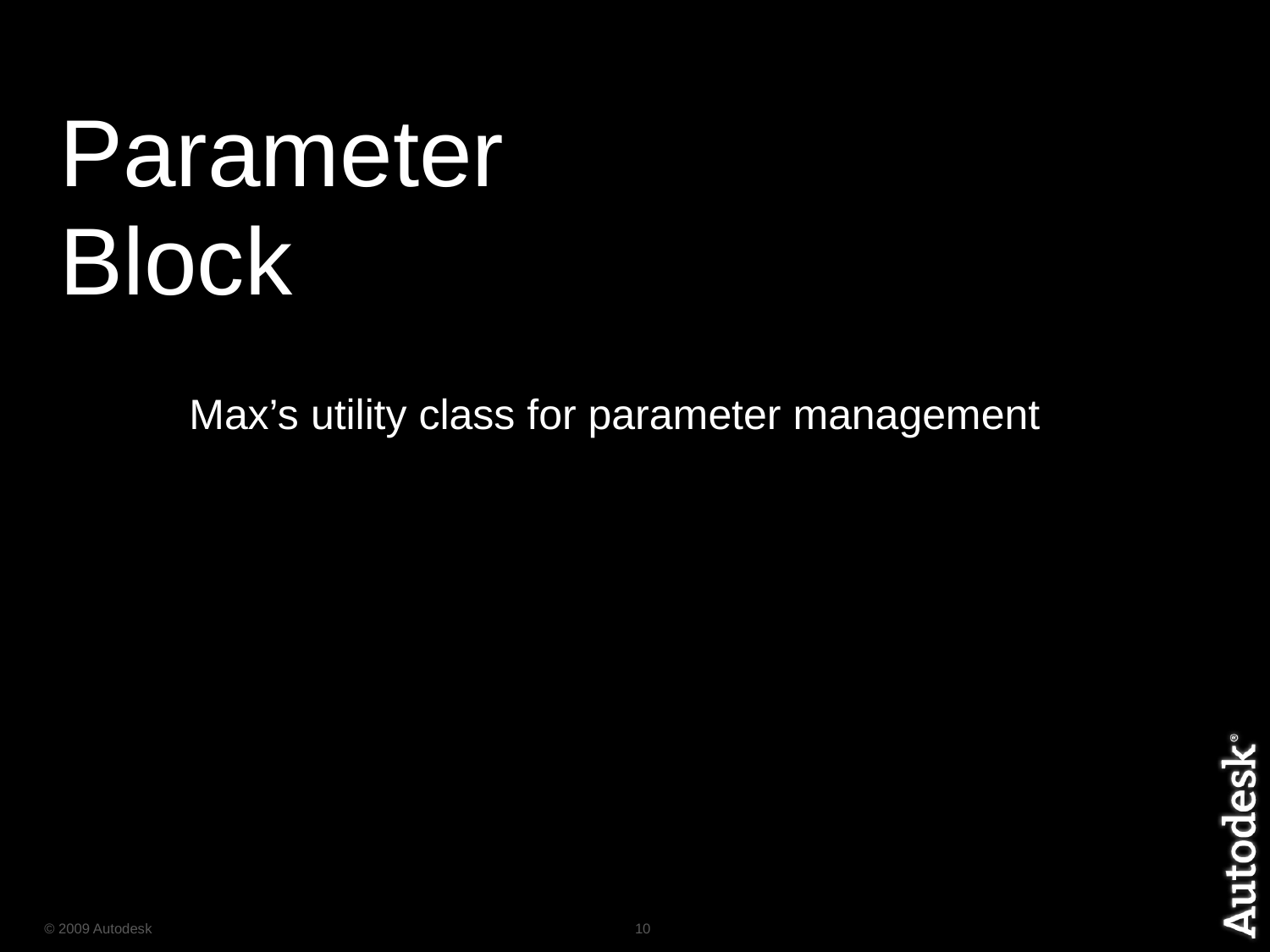

# Parameter Block

Max’s utility class for parameter management